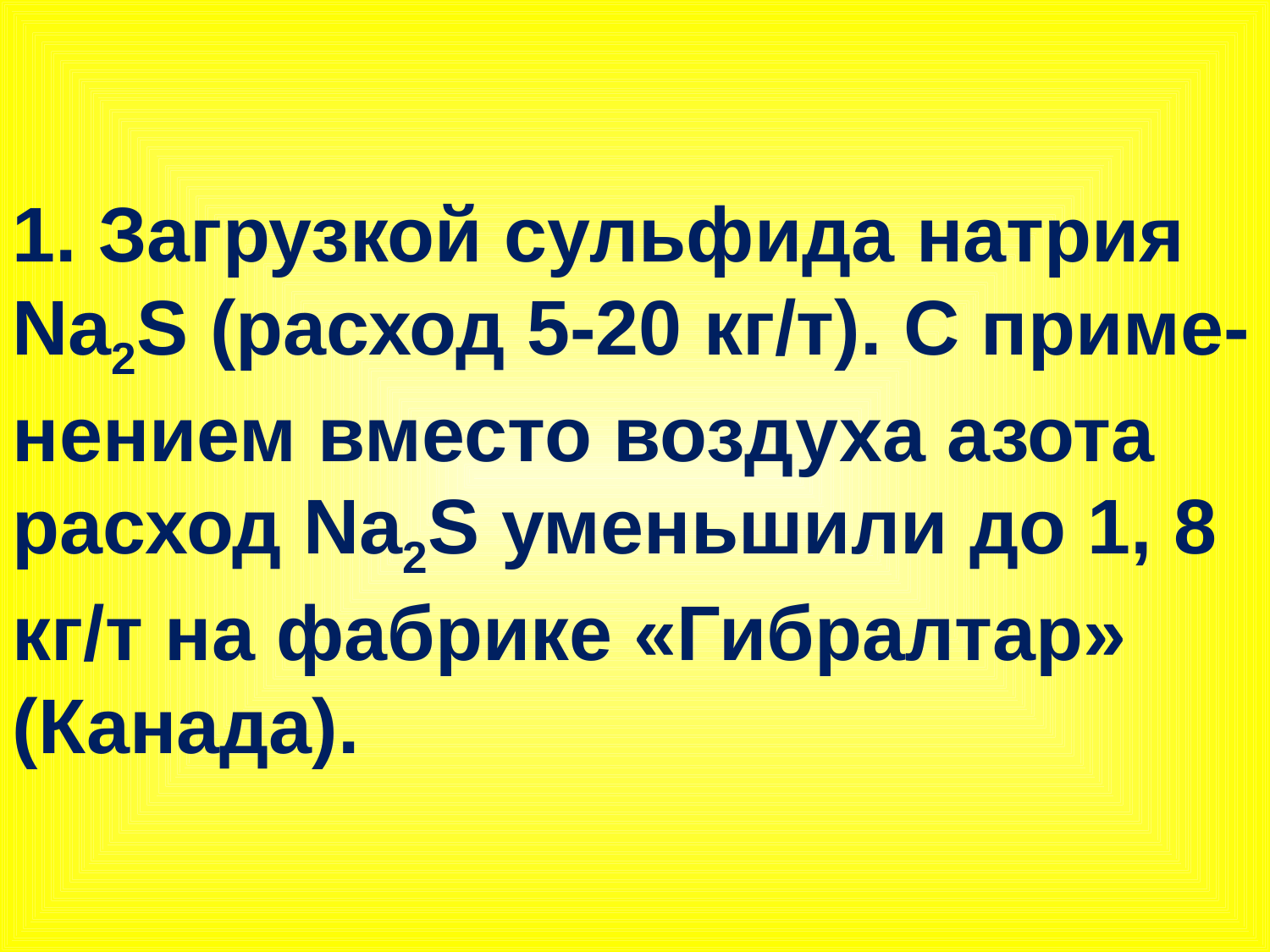

1. Загрузкой сульфида натрия Na2S (расход 5-20 кг/т). С приме-нением вместо воздуха азота расход Na2S уменьшили до 1, 8 кг/т на фабрике «Гибралтар» (Канада).